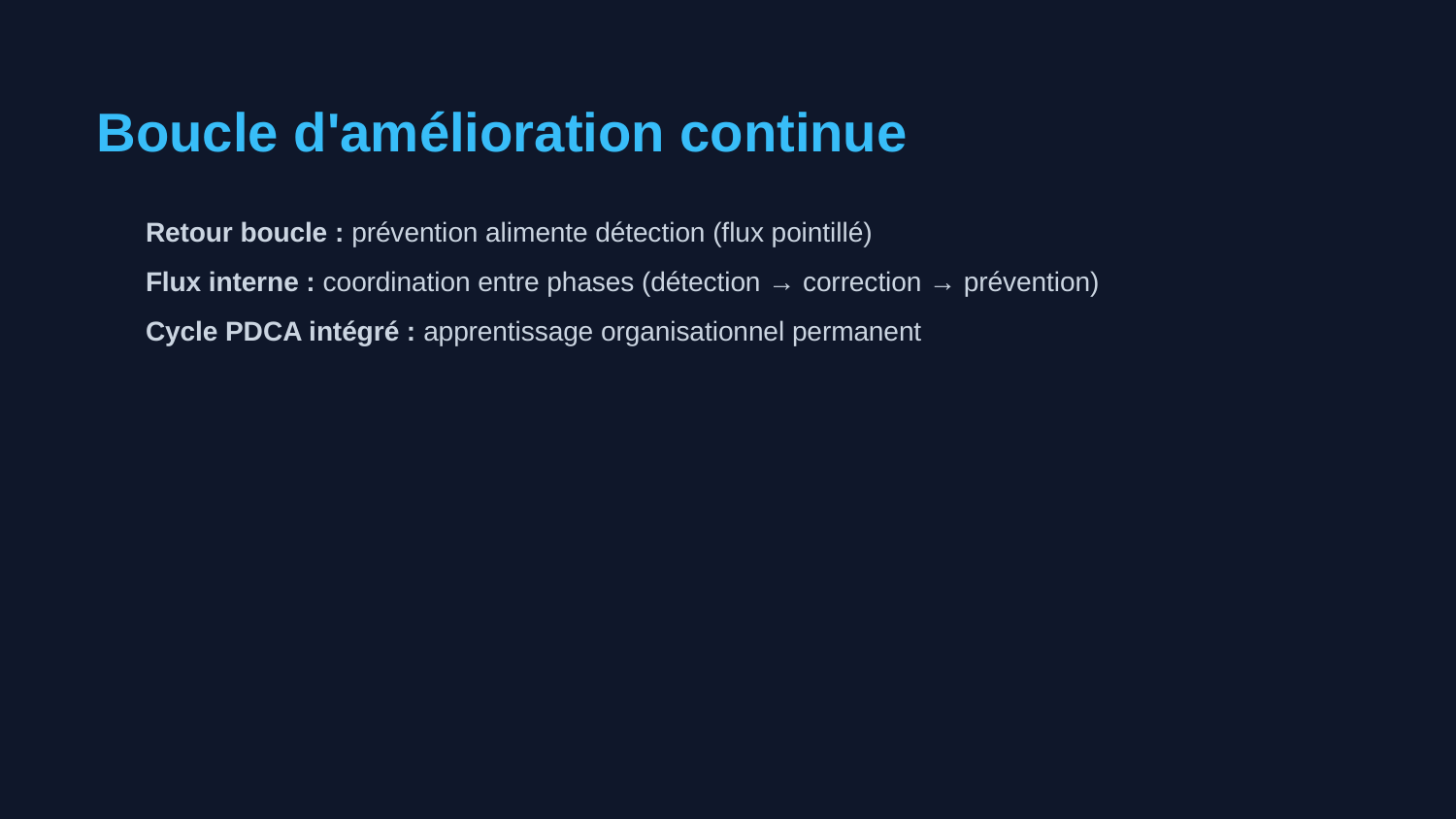

Boucle d'amélioration continue
Retour boucle : prévention alimente détection (flux pointillé)
Flux interne : coordination entre phases (détection → correction → prévention)
Cycle PDCA intégré : apprentissage organisationnel permanent